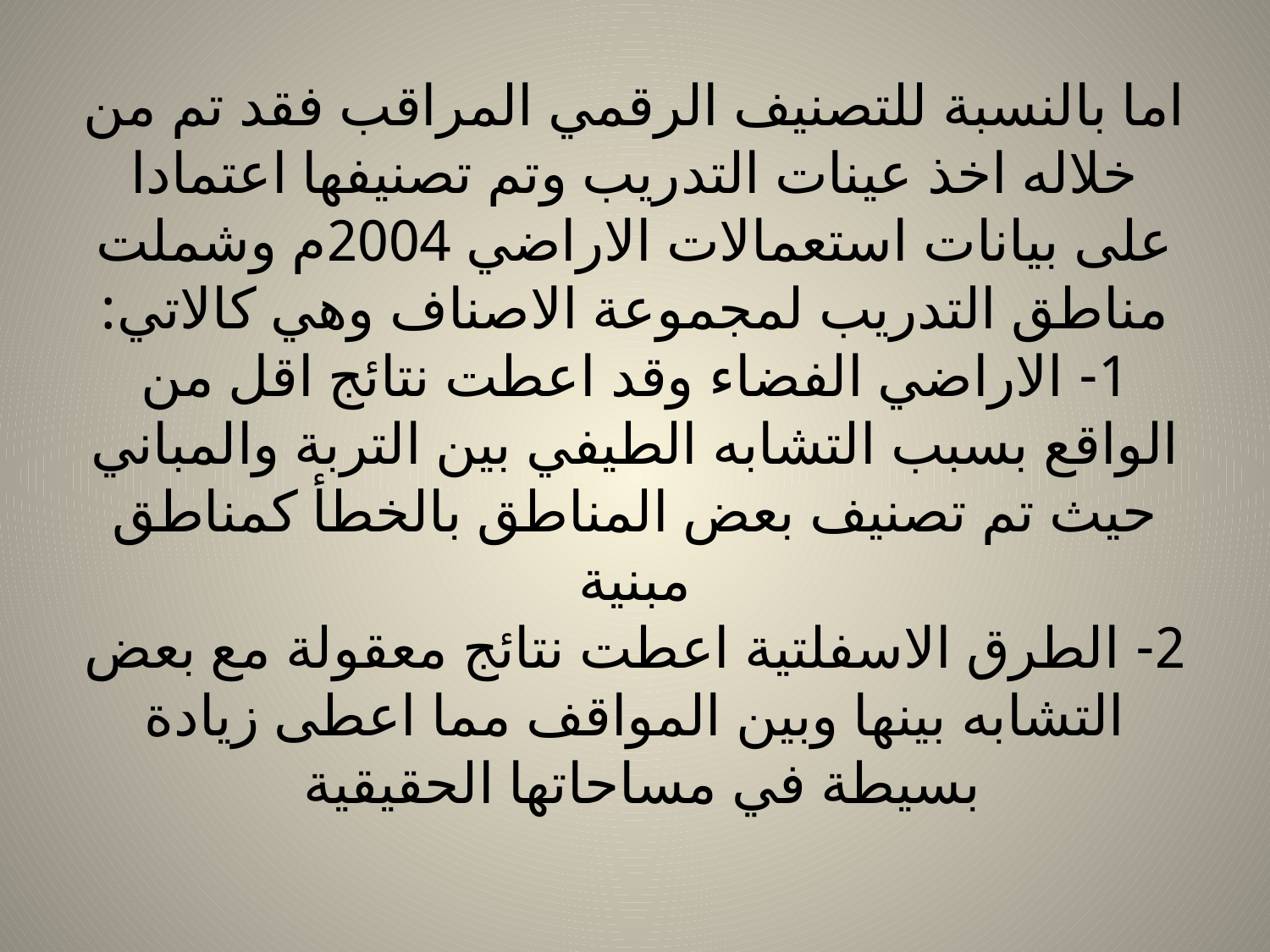

# اما بالنسبة للتصنيف الرقمي المراقب فقد تم من خلاله اخذ عينات التدريب وتم تصنيفها اعتمادا على بيانات استعمالات الاراضي 2004م وشملت مناطق التدريب لمجموعة الاصناف وهي كالاتي: 1- الاراضي الفضاء وقد اعطت نتائج اقل من الواقع بسبب التشابه الطيفي بين التربة والمباني حيث تم تصنيف بعض المناطق بالخطأ كمناطق مبنية 2- الطرق الاسفلتية اعطت نتائج معقولة مع بعض التشابه بينها وبين المواقف مما اعطى زيادة بسيطة في مساحاتها الحقيقية